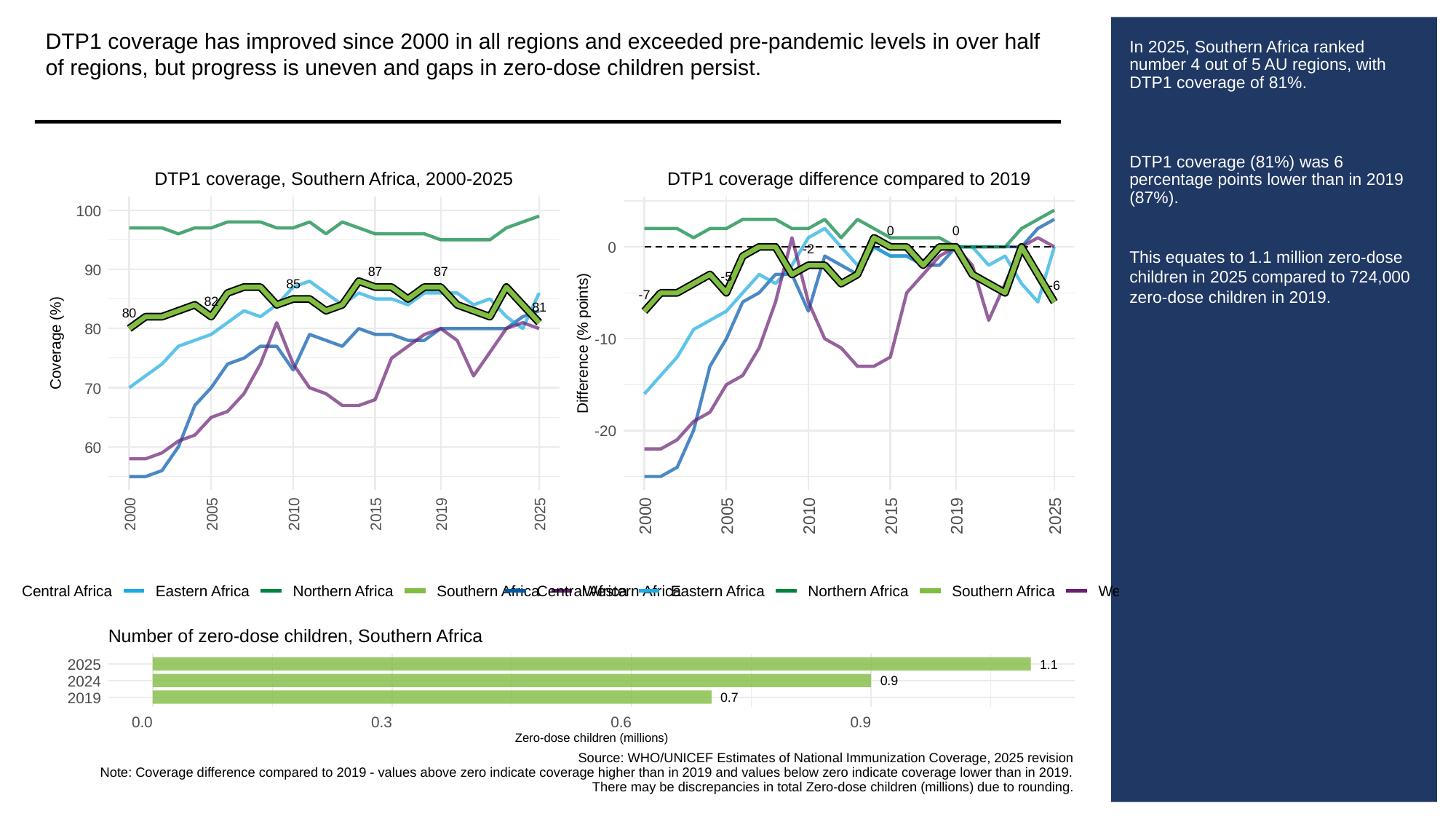

DTP1 coverage has improved since 2000 in all regions and exceeded pre-pandemic levels in over half of regions, but progress is uneven and gaps in zero-dose children persist.
# In 2025, Southern Africa ranked number 4 out of 5 AU regions, with DTP1 coverage of 81%.

DTP1 coverage (81%) was 6 percentage points lower than in 2019 (87%).

This equates to 1.1 million zero-dose children in 2025 compared to 724,000 zero-dose children in 2019.

DTP1 coverage, Southern Africa, 2000-2025
DTP1 coverage difference compared to 2019

100

0
0

0
-2

90
87
87

-5
85
-6

-7

82

81
80

80

-10
Coverage (%)
Difference (% points)

70

-20

60

2000
2005
2010
2015
2019
2025
2000
2005
2010
2015
2019
2025
Central Africa
Eastern Africa
Northern Africa
Southern Africa
Central Africa
Western Africa
Eastern Africa
Northern Africa
Southern Africa
Western Africa

Number of zero-dose children, Southern Africa

2025
1.1

2024
0.9

2019
0.7

0.0
0.3
0.6
0.9
Zero-dose children (millions)
Source: WHO/UNICEF Estimates of National Immunization Coverage, 2025 revision
Note: Coverage difference compared to 2019 - values above zero indicate coverage higher than in 2019 and values below zero indicate coverage lower than in 2019.
There may be discrepancies in total Zero-dose children (millions) due to rounding.